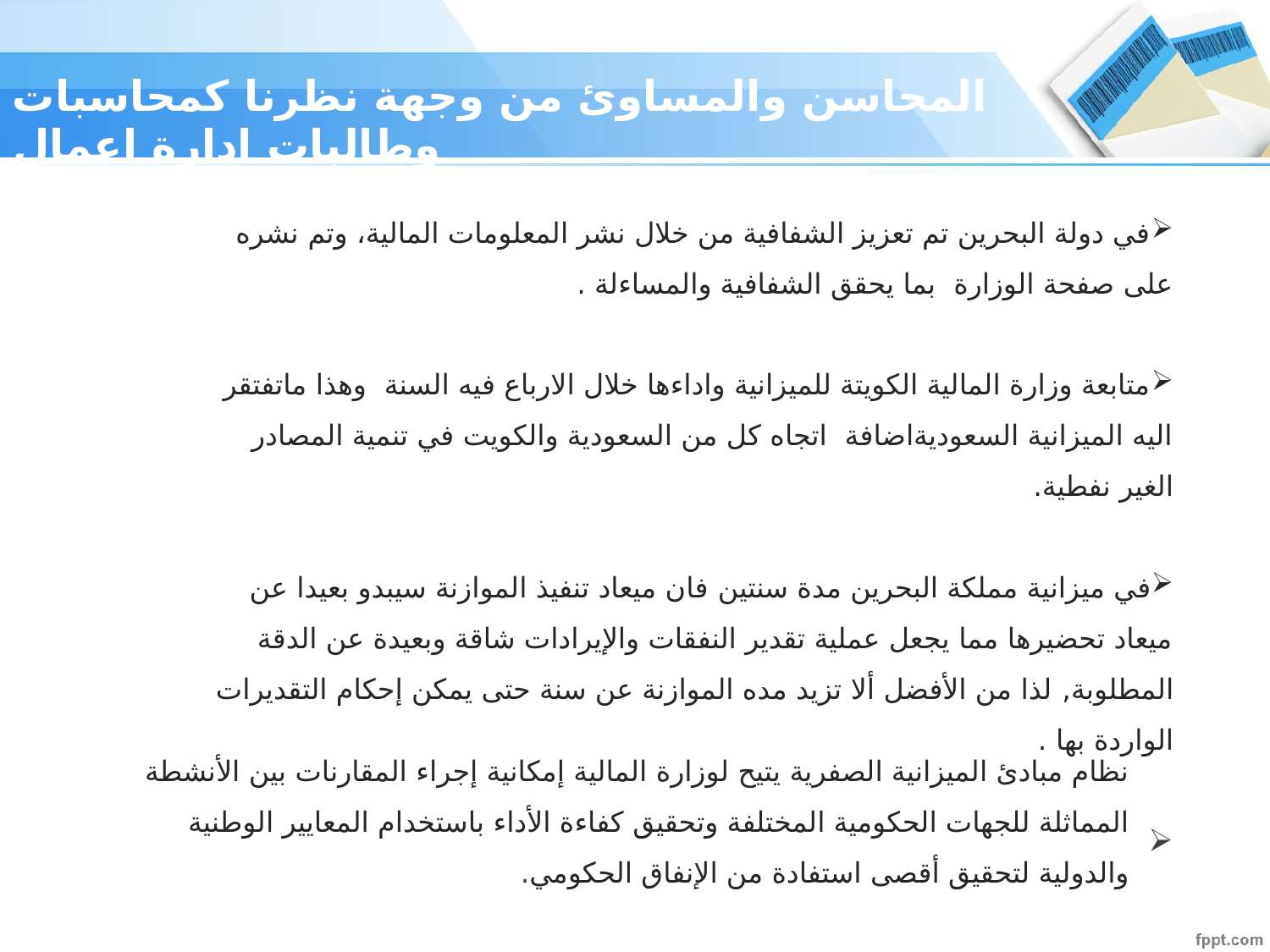

المحاسن والمساوئ من وجهة نظرنا كمحاسبات وطالبات ادارة اعمال

في دولة البحرين تم تعزيز الشفافية من خلال نشر المعلومات المالية، وتم نشره على صفحة الوزارة  بما يحقق الشفافية والمساءلة .

متابعة وزارة المالية الكويتة للميزانية واداءها خلال الارباع فيه السنة  وهذا ماتفتقر اليه الميزانية السعوديةاضافة  اتجاه كل من السعودية والكويت في تنمية المصادر الغير نفطية.

في ميزانية مملكة البحرين مدة سنتين فان ميعاد تنفيذ الموازنة سيبدو بعيدا عن ميعاد تحضيرها مما يجعل عملية تقدير النفقات والإيرادات شاقة وبعيدة عن الدقة المطلوبة, لذا من الأفضل ألا تزيد مده الموازنة عن سنة حتى يمكن إحكام التقديرات الواردة بها .

نظام مبادئ الميزانية الصفرية يتيح لوزارة المالية إمكانية إجراء المقارنات بين الأنشطة المماثلة للجهات الحكومية المختلفة وتحقيق كفاءة الأداء باستخدام المعايير الوطنية والدولية لتحقيق أقصى استفادة من الإنفاق الحكومي.